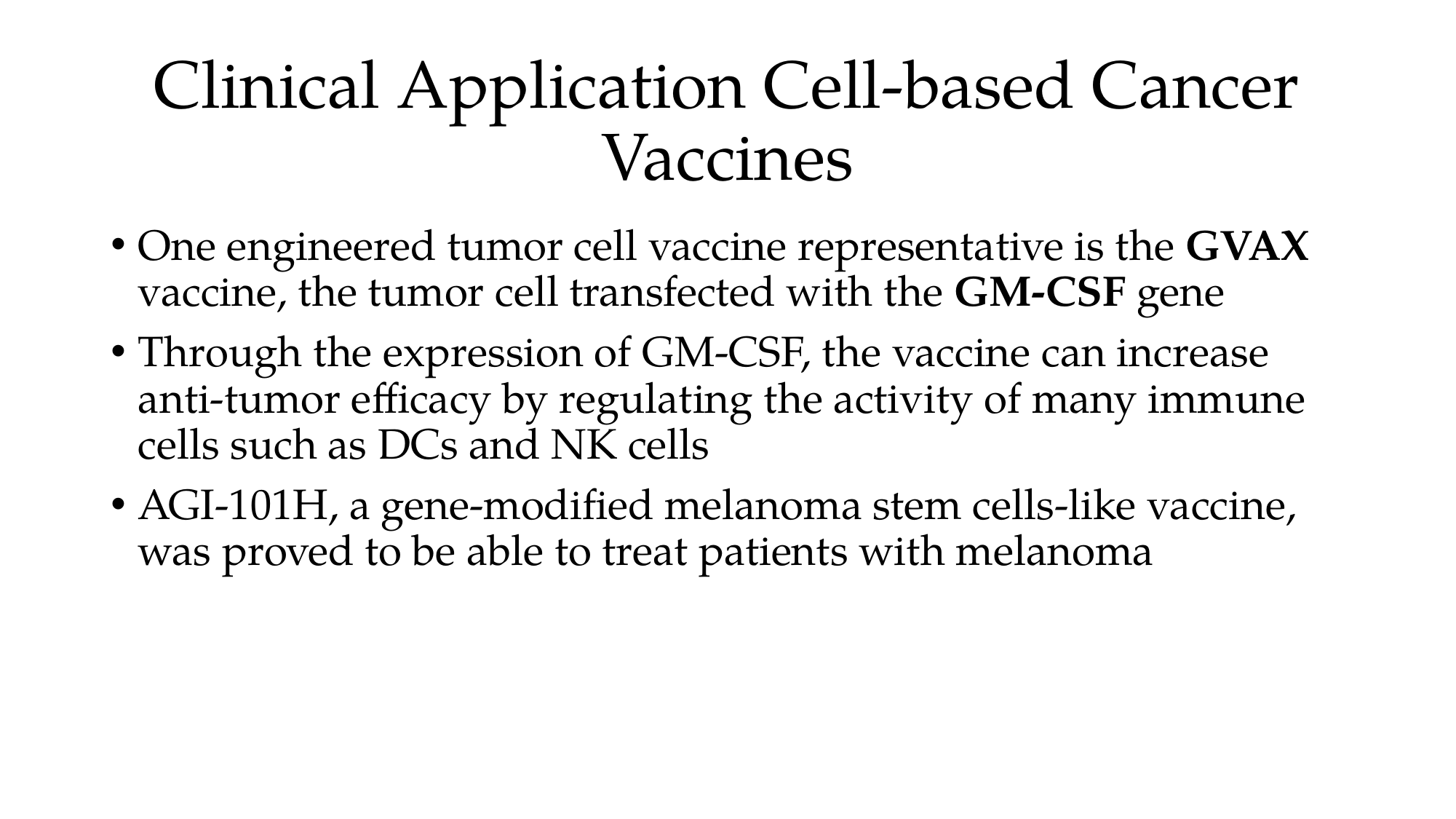

# Clinical Application Cell-based Cancer Vaccines
One engineered tumor cell vaccine representative is the GVAX vaccine, the tumor cell transfected with the GM-CSF gene
Through the expression of GM-CSF, the vaccine can increase anti-tumor efficacy by regulating the activity of many immune cells such as DCs and NK cells
AGI-101H, a gene-modified melanoma stem cells-like vaccine, was proved to be able to treat patients with melanoma